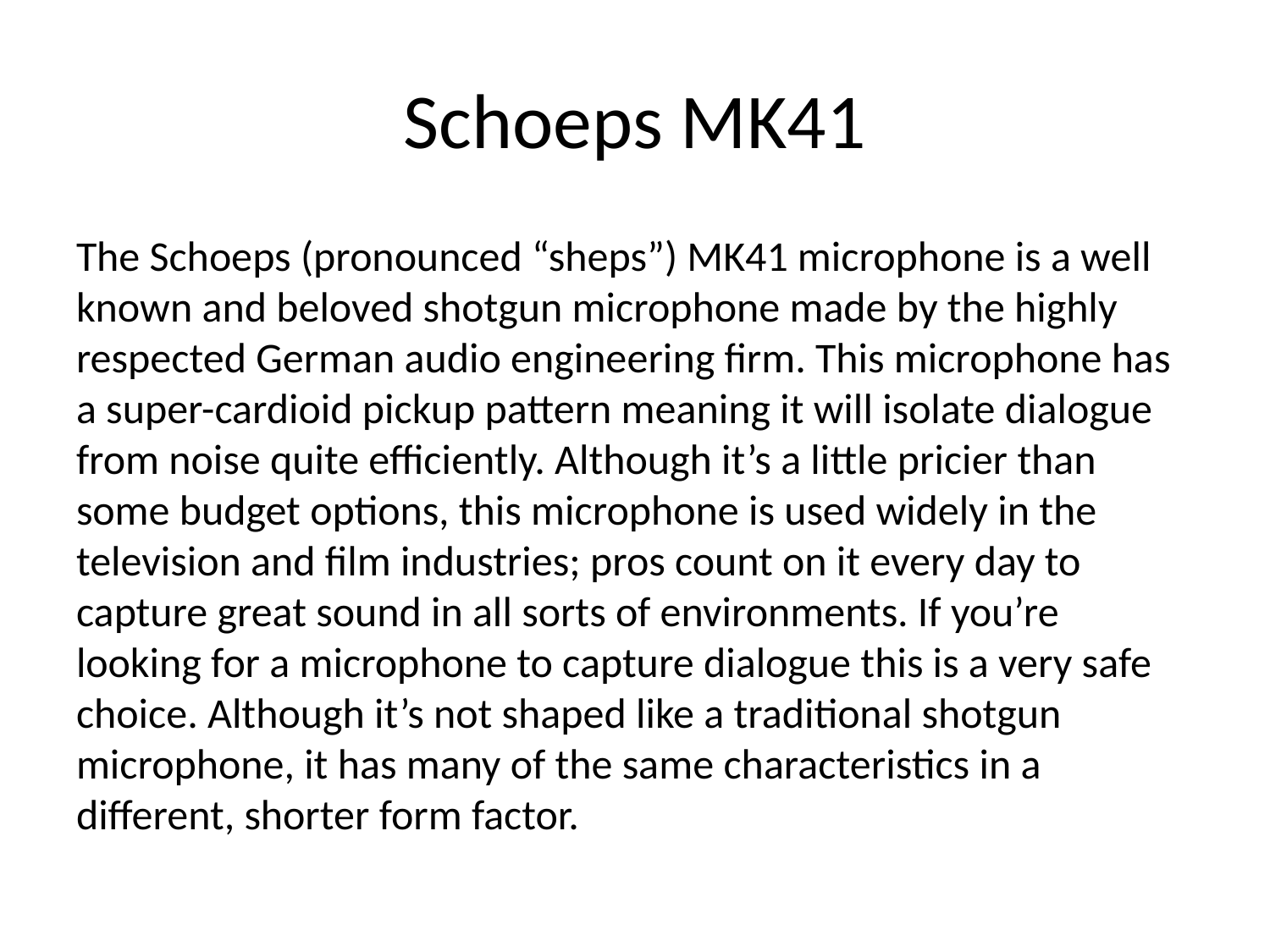

# Schoeps MK41
The Schoeps (pronounced “sheps”) MK41 microphone is a well known and beloved shotgun microphone made by the highly respected German audio engineering firm. This microphone has a super-cardioid pickup pattern meaning it will isolate dialogue from noise quite efficiently. Although it’s a little pricier than some budget options, this microphone is used widely in the television and film industries; pros count on it every day to capture great sound in all sorts of environments. If you’re looking for a microphone to capture dialogue this is a very safe choice. Although it’s not shaped like a traditional shotgun microphone, it has many of the same characteristics in a different, shorter form factor.